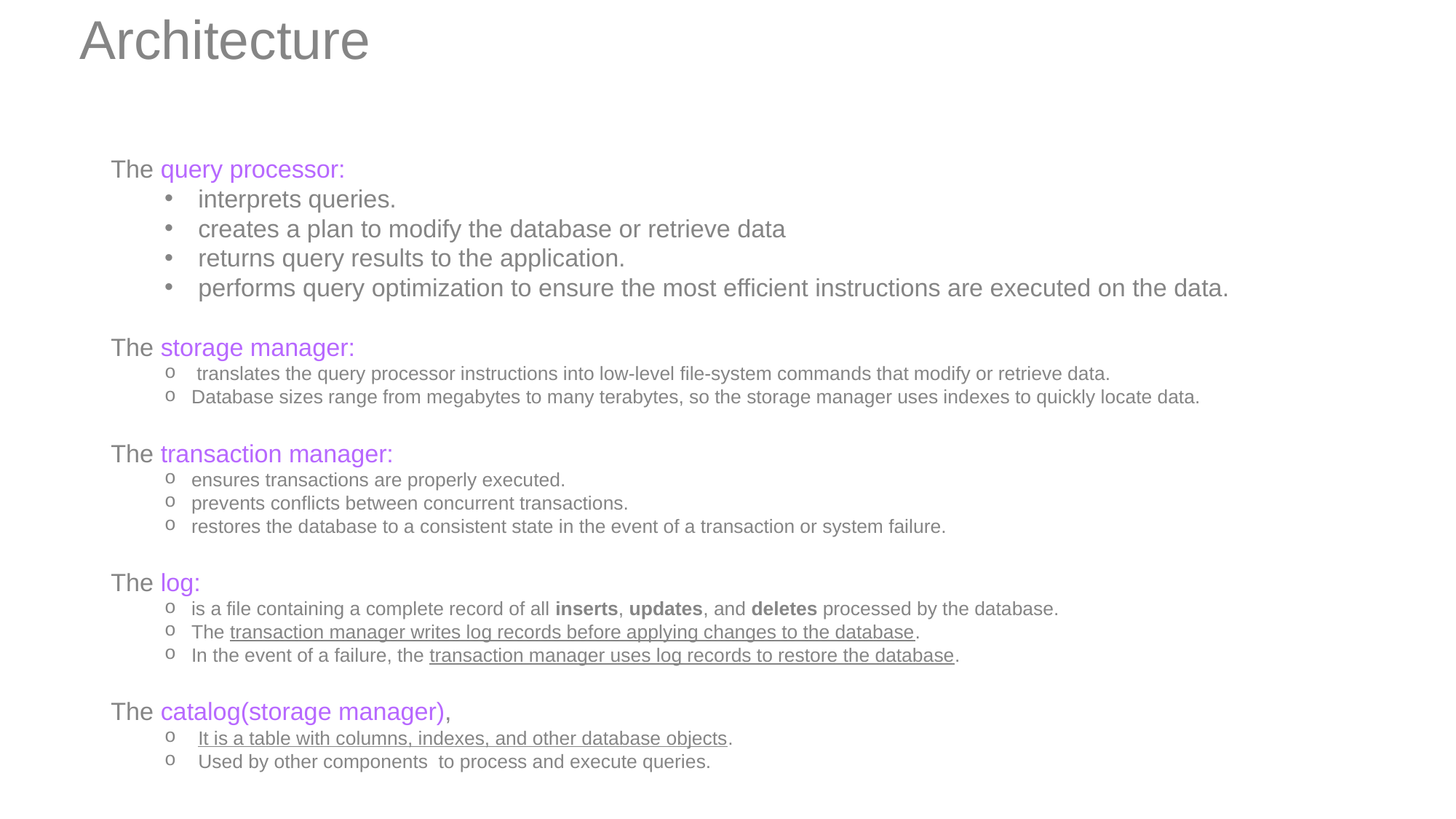

# Architecture

The query processor:
interprets queries.
creates a plan to modify the database or retrieve data
returns query results to the application.
performs query optimization to ensure the most efficient instructions are executed on the data.

The storage manager:
 translates the query processor instructions into low-level file-system commands that modify or retrieve data.
Database sizes range from megabytes to many terabytes, so the storage manager uses indexes to quickly locate data.

The transaction manager:
ensures transactions are properly executed.
prevents conflicts between concurrent transactions.
restores the database to a consistent state in the event of a transaction or system failure.

The log:
is a file containing a complete record of all inserts, updates, and deletes processed by the database.
The transaction manager writes log records before applying changes to the database.
In the event of a failure, the transaction manager uses log records to restore the database.

The catalog(storage manager),
It is a table with columns, indexes, and other database objects.
Used by other components  to process and execute queries.